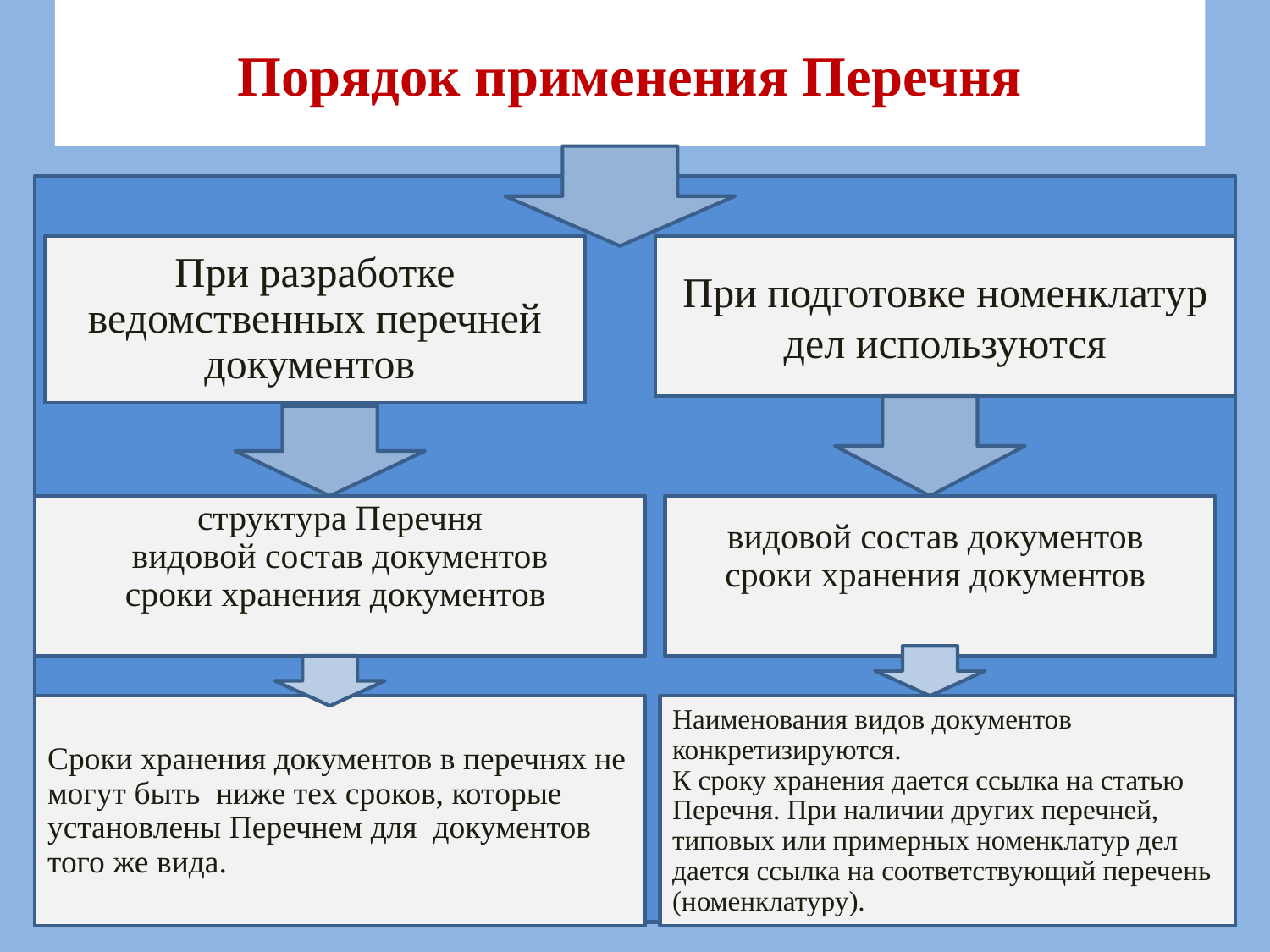

# Порядок применения Перечня

При разработке ведомственных перечней документов
При подготовке номенклатур дел используются

структура Перечня
видовой состав документов
сроки хранения документов

видовой состав документов
сроки хранения документов

Сроки хранения документов в перечнях не могут быть  ниже тех сроков, которые установлены Перечнем для  документов того же вида.
Наименования видов документов конкретизируются.
К сроку хранения дается ссылка на статью Перечня. При наличии других перечней, типовых или примерных номенклатур дел дается ссылка на соответствующий перечень (номенклатуру).